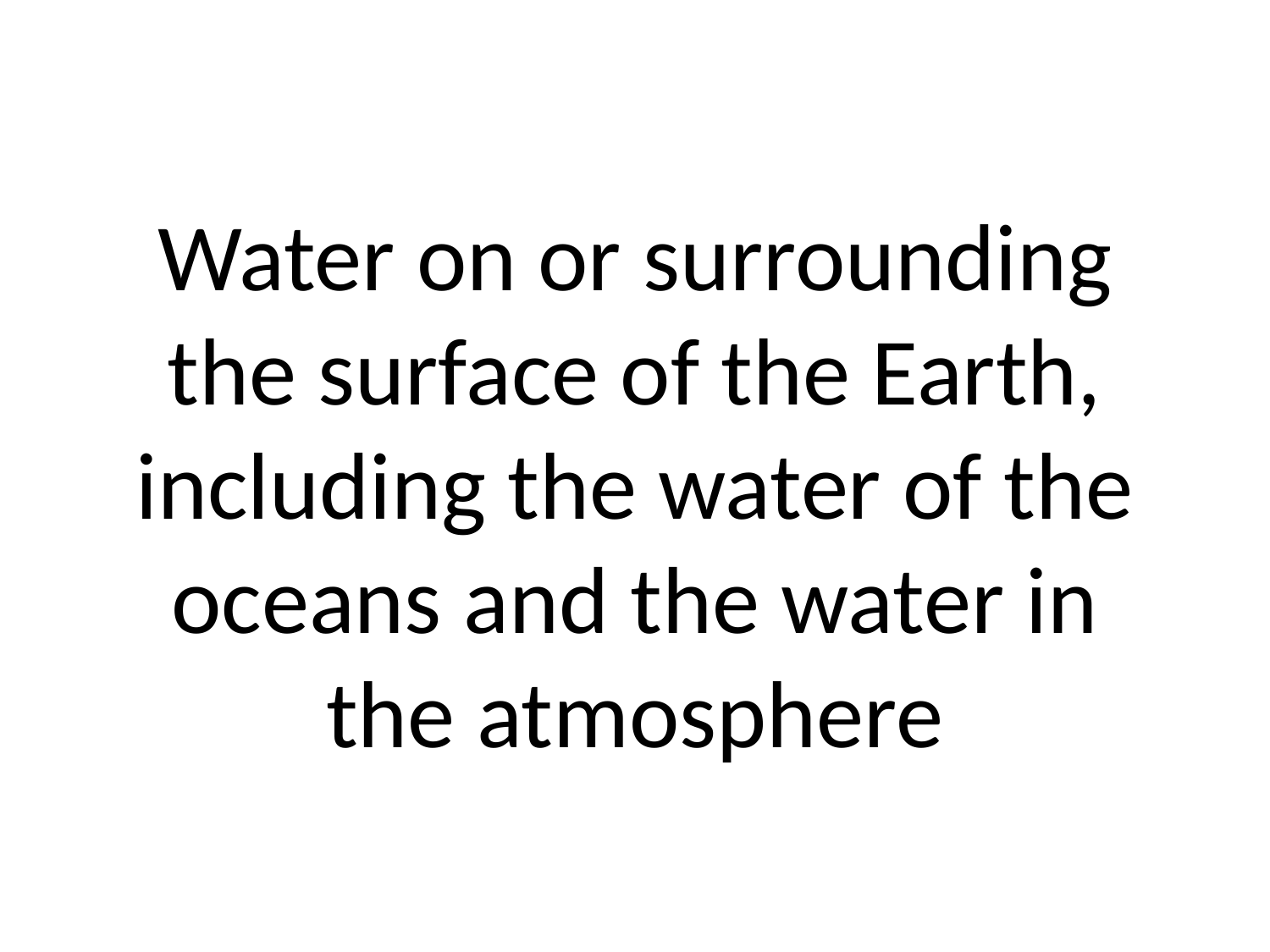

# Water on or surrounding the surface of the Earth, including the water of the oceans and the water in the atmosphere